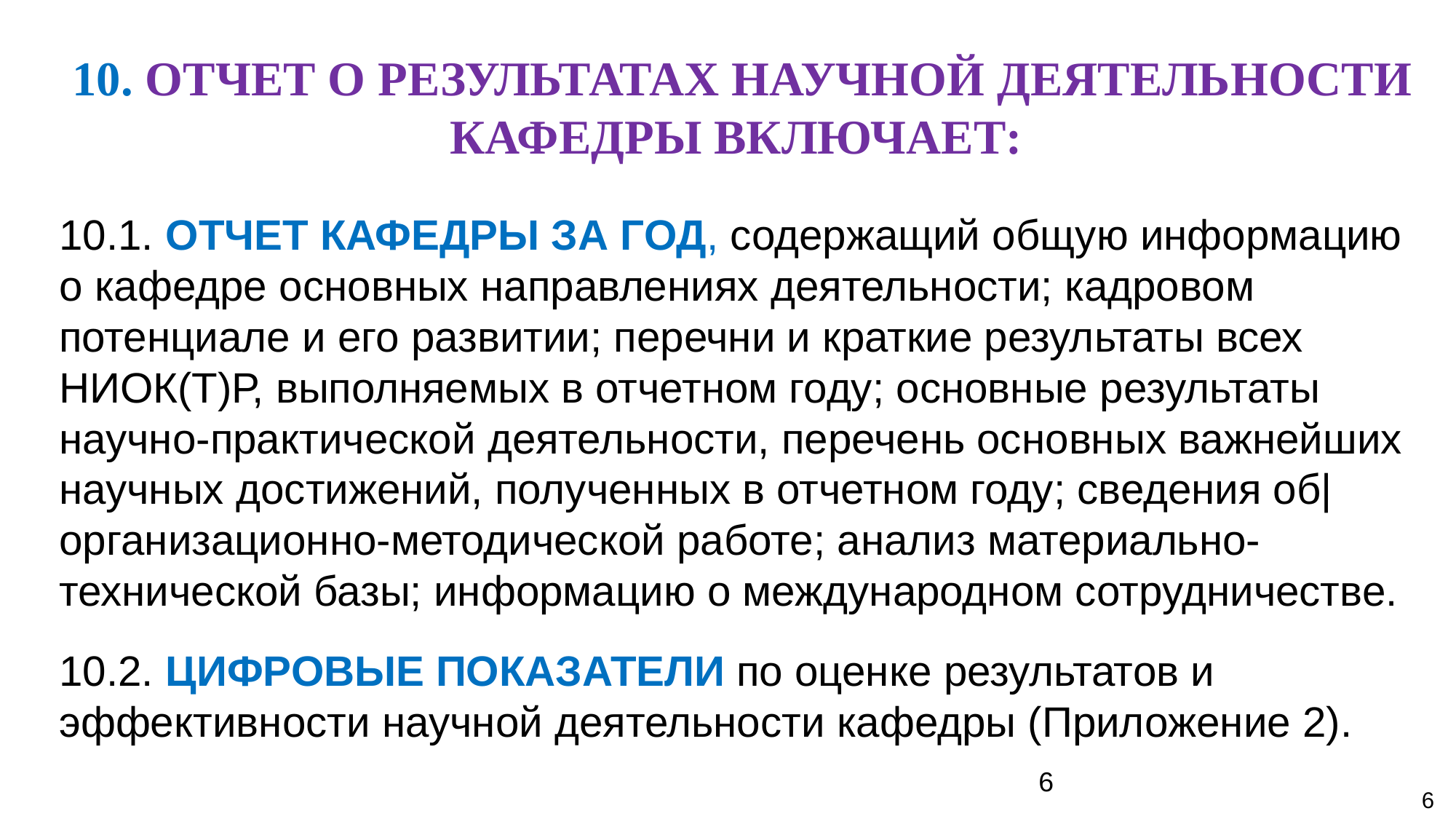

10. ОТЧЕТ О РЕЗУЛЬТАТАХ НАУЧНОЙ ДЕЯТЕЛЬНОСТИ КАФЕДРЫ ВКЛЮЧАЕТ:

10.1. ОТЧЕТ КАФЕДРЫ ЗА ГОД, содержащий общую информацию о кафедре основных направлениях деятельности; кадровом потенциале и его развитии; перечни и краткие результаты всех НИОК(Т)Р, выполняемых в отчетном году; основные результаты научно-практической деятельности, перечень основных важнейших научных достижений, полученных в отчетном году; сведения об| организационно-методической работе; анализ материально-технической базы; информацию о международном сотрудничестве.

10.2. ЦИФРОВЫЕ ПОКАЗАТЕЛИ по оценке результатов и эффективности научной деятельности кафедры (Приложение 2).
6